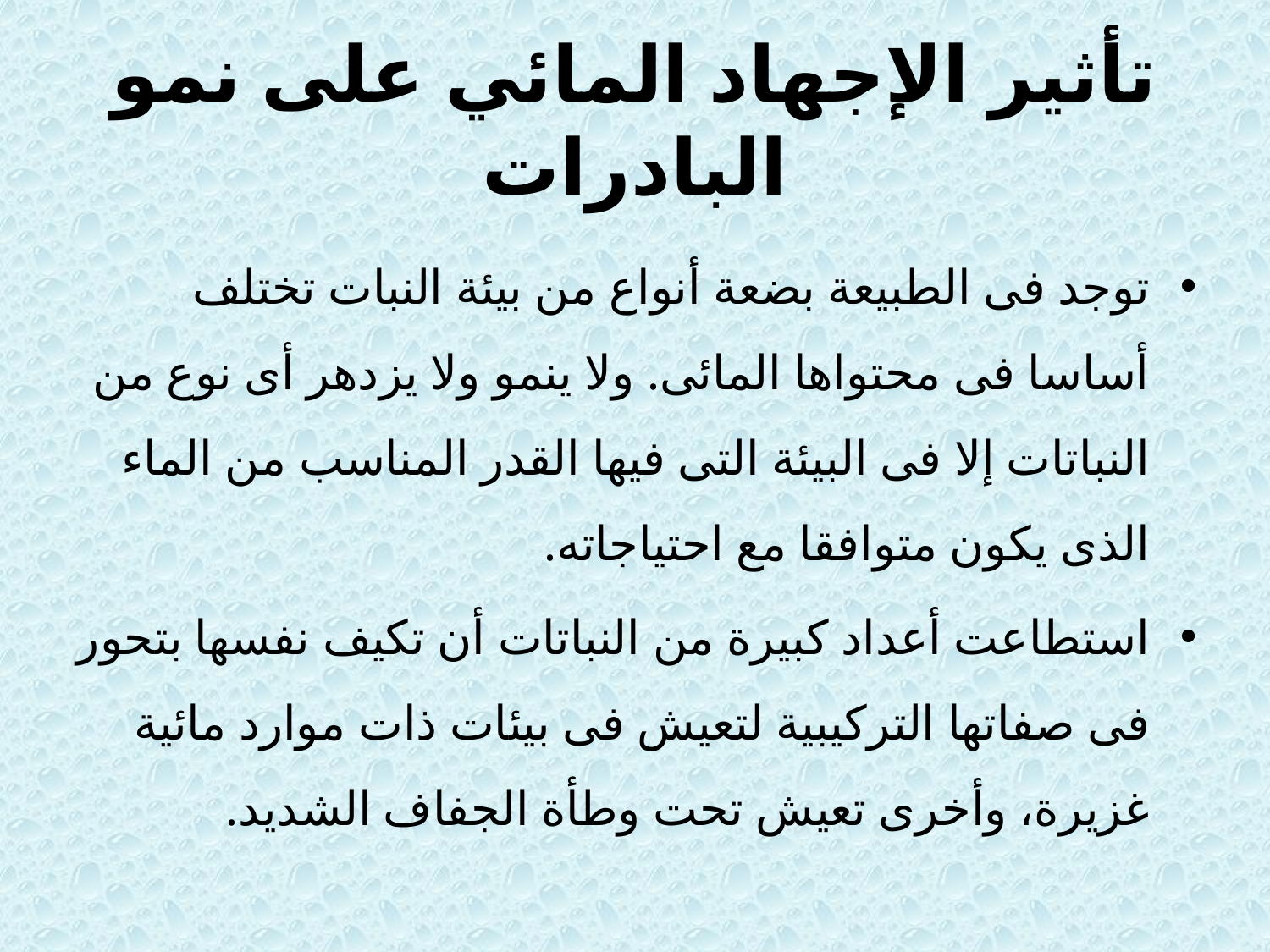

# تأثير الإجهاد المائي على نمو البادرات
توجد فى الطبيعة بضعة أنواع من بيئة النبات تختلف أساسا فى محتواها المائى. ولا ينمو ولا يزدهر أى نوع من النباتات إلا فى البيئة التى فيها القدر المناسب من الماء الذى يكون متوافقا مع احتياجاته.
استطاعت أعداد كبيرة من النباتات أن تكيف نفسها بتحور فى صفاتها التركيبية لتعيش فى بيئات ذات موارد مائية غزيرة، وأخرى تعيش تحت وطأة الجفاف الشديد.